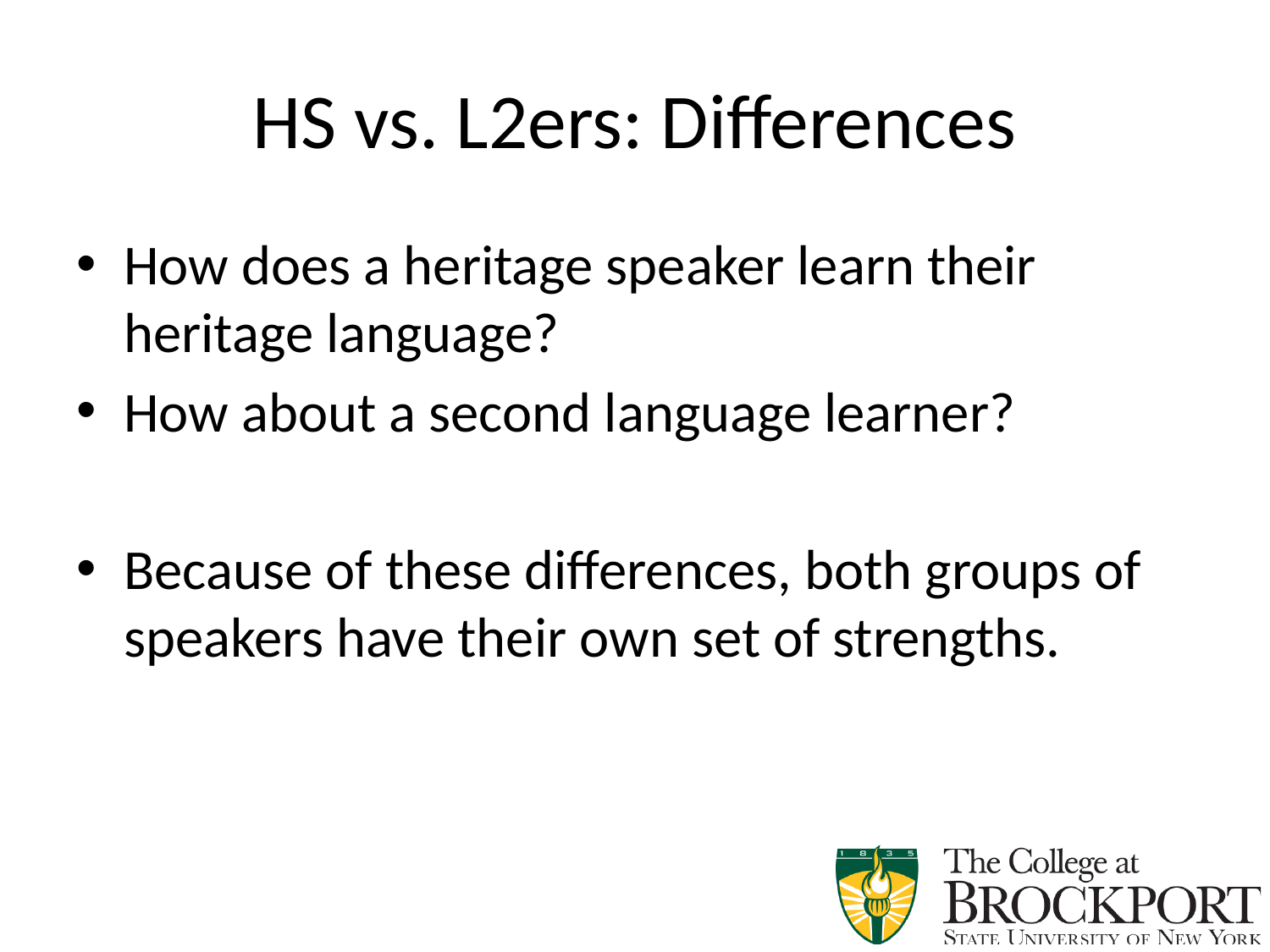

# HS vs. L2ers: Differences
How does a heritage speaker learn their heritage language?
How about a second language learner?

Because of these differences, both groups of speakers have their own set of strengths.